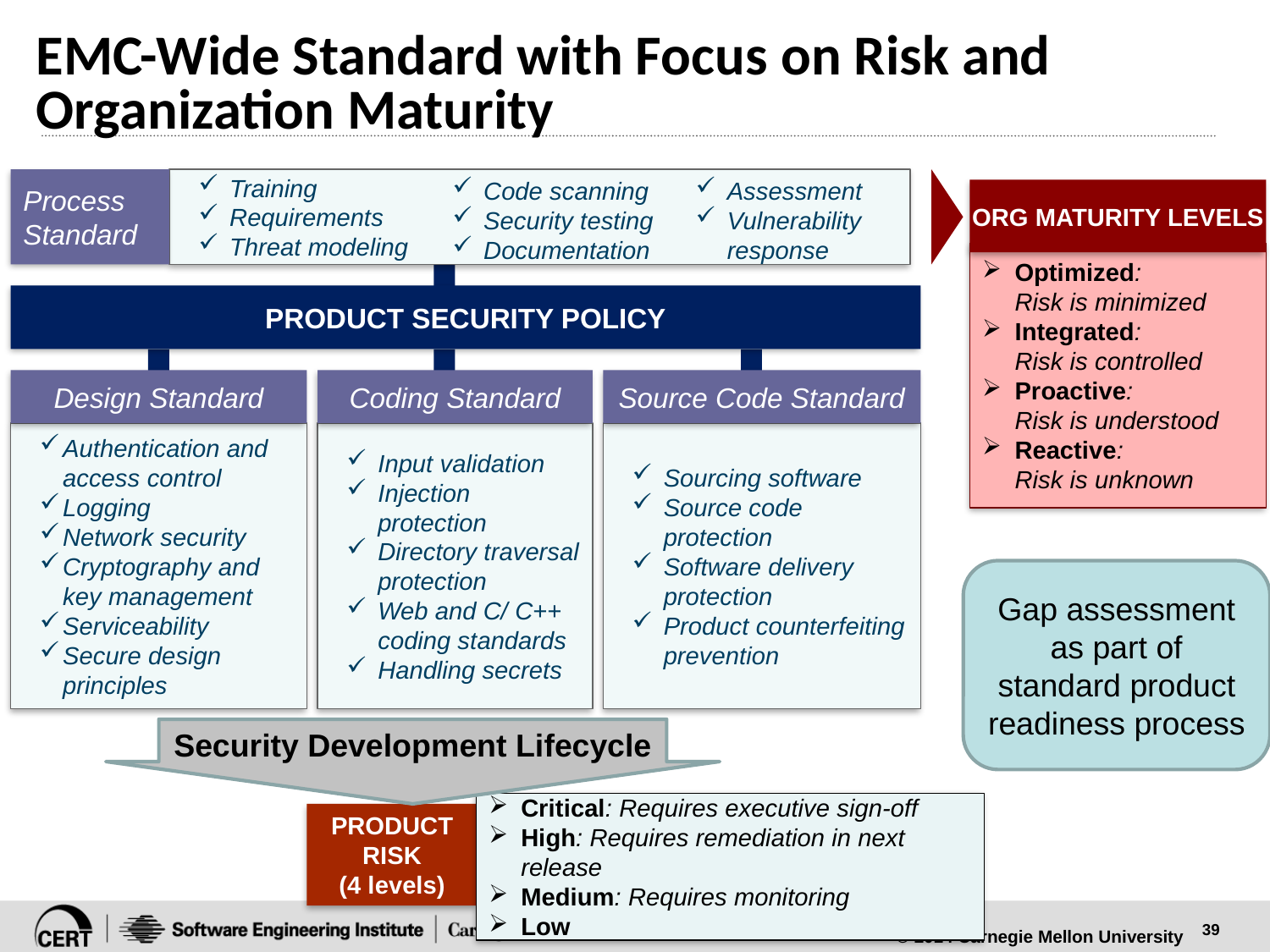

# EMC-Wide Standard with Focus on Risk and Organization Maturity
Process Standard
Code scanning
Security testing
Documentation
Assessment
Vulnerability response
Training
Requirements
Threat modeling
ORG MATURITY LEVELS

Optimized:
Risk is minimized
Integrated:
Risk is controlled
Proactive:
Risk is understood
Reactive:
Risk is unknown

PRODUCT SECURITY POLICY

Design Standard
Coding Standard
Source Code Standard
Authentication and access control
Logging
Network security
Cryptography and key management
Serviceability
Secure design principles
Input validation
Injection protection
Directory traversal protection
Web and C/ C++ coding standards
Handling secrets
Sourcing software
Source code protection
Software delivery protection
Product counterfeiting prevention
Gap assessment as part of standard product readiness process
Security Development Lifecycle
Critical: Requires executive sign-off
High: Requires remediation in next release
Medium: Requires monitoring
Low
PRODUCT RISK
(4 levels)